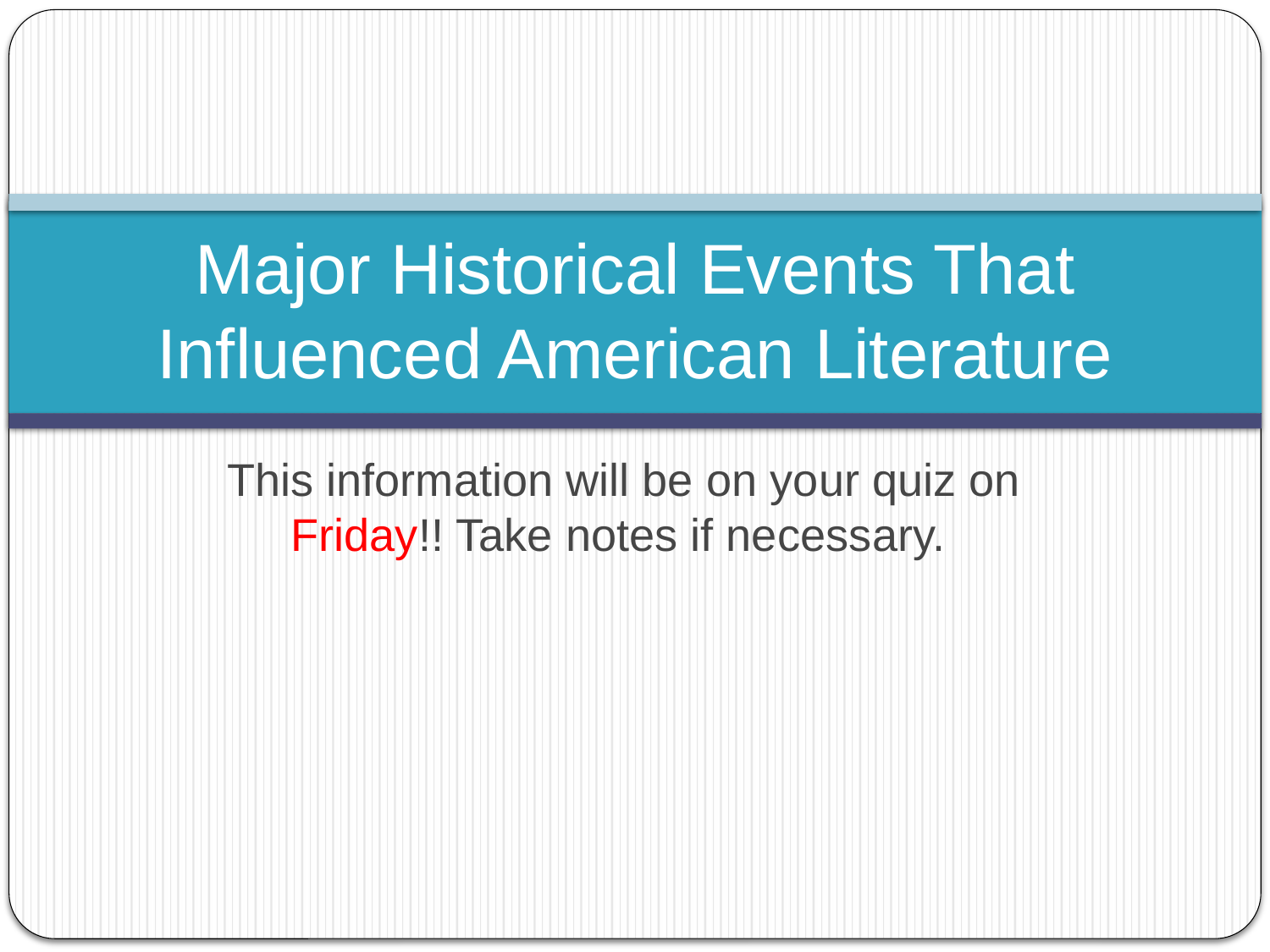

# Major Historical Events That Influenced American Literature
This information will be on your quiz on Friday!! Take notes if necessary.